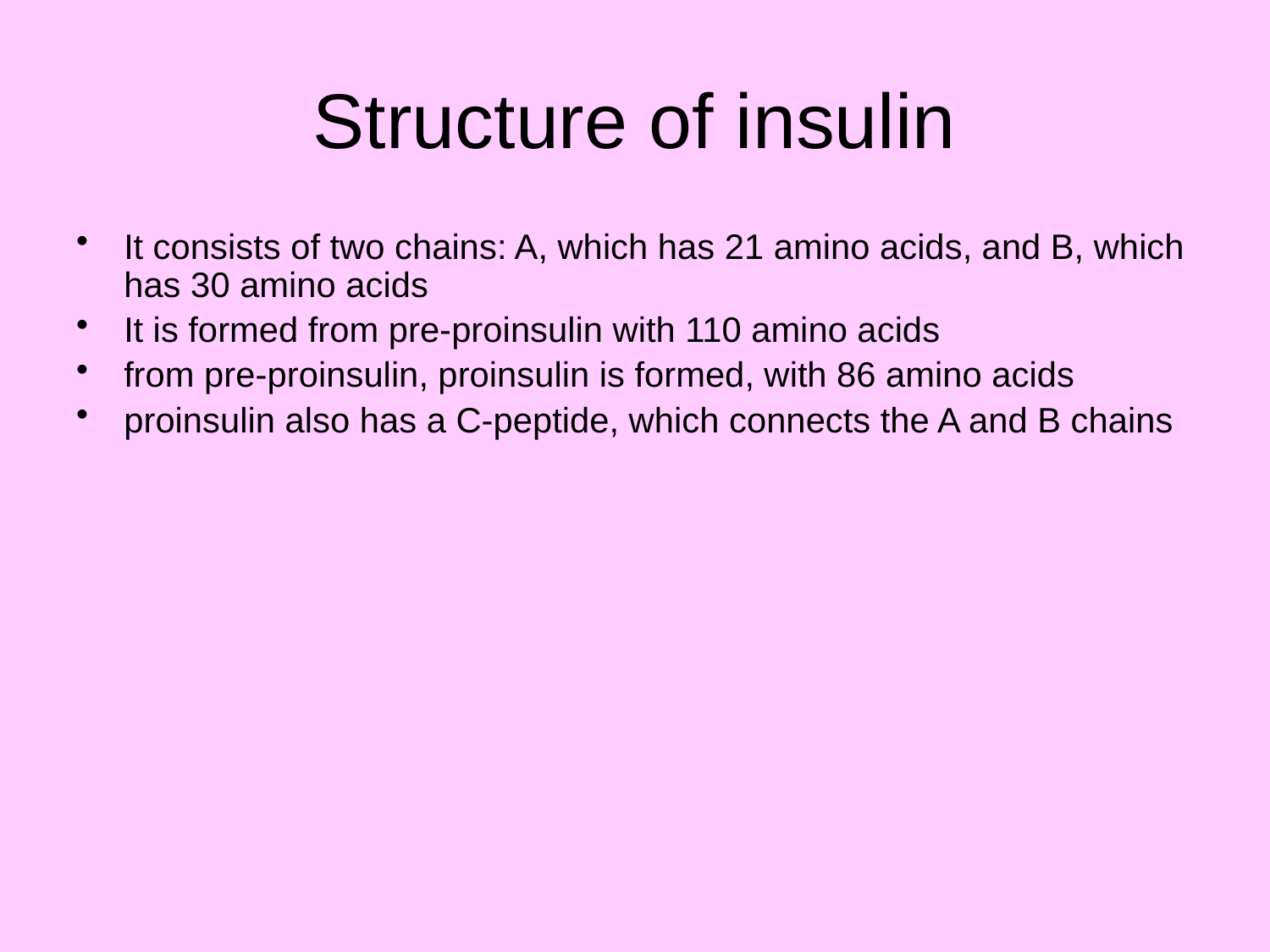

# Structure of insulin
It consists of two chains: A, which has 21 amino acids, and B, which has 30 amino acids
It is formed from pre-proinsulin with 110 amino acids
from pre-proinsulin, proinsulin is formed, with 86 amino acids
proinsulin also has a C-peptide, which connects the A and B chains